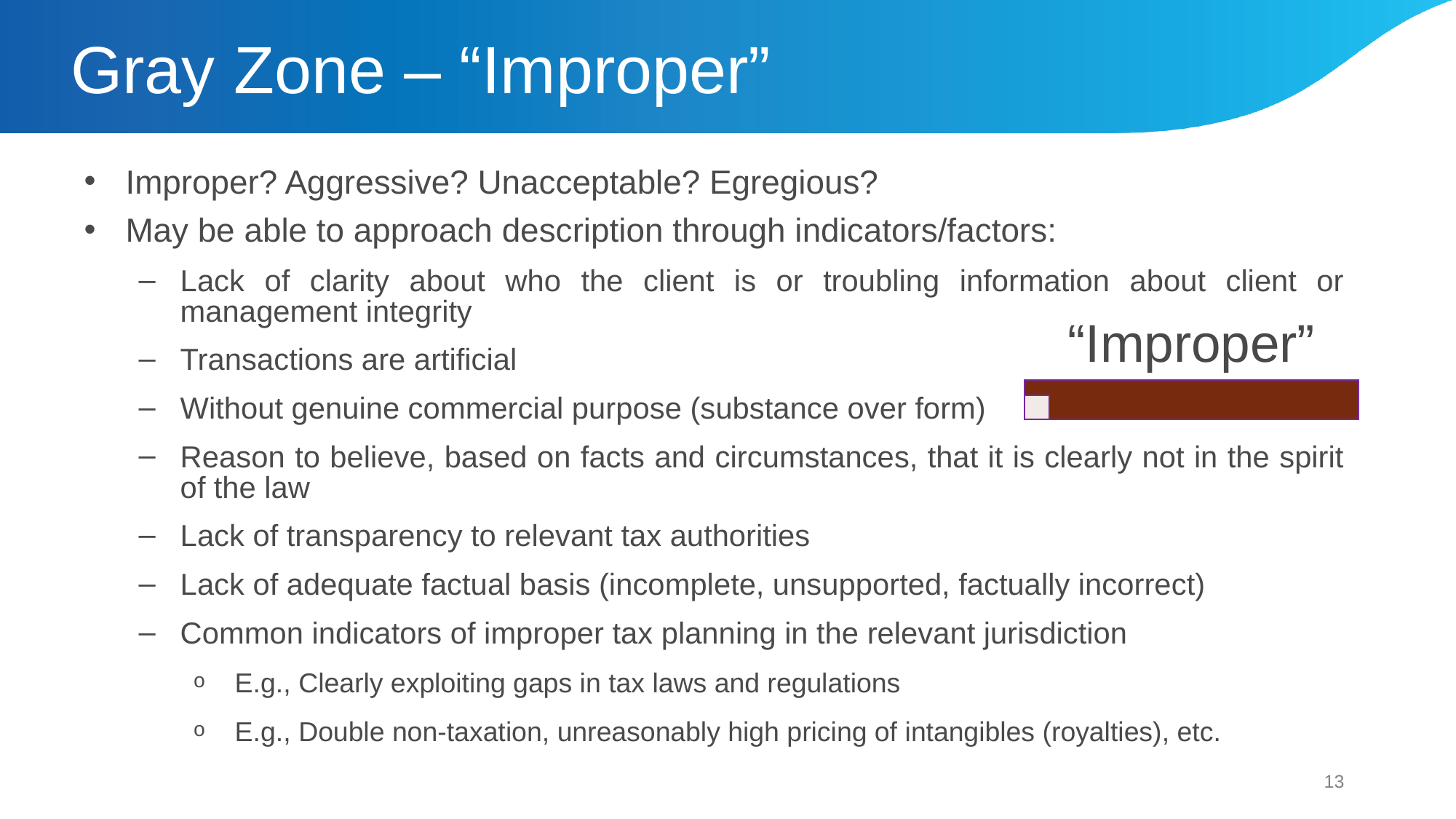

# Gray Zone – “Improper”
Improper? Aggressive? Unacceptable? Egregious?
May be able to approach description through indicators/factors:
Lack of clarity about who the client is or troubling information about client or management integrity
Transactions are artificial
Without genuine commercial purpose (substance over form)
Reason to believe, based on facts and circumstances, that it is clearly not in the spirit of the law
Lack of transparency to relevant tax authorities
Lack of adequate factual basis (incomplete, unsupported, factually incorrect)
Common indicators of improper tax planning in the relevant jurisdiction
E.g., Clearly exploiting gaps in tax laws and regulations
E.g., Double non-taxation, unreasonably high pricing of intangibles (royalties), etc.

“Improper”
13